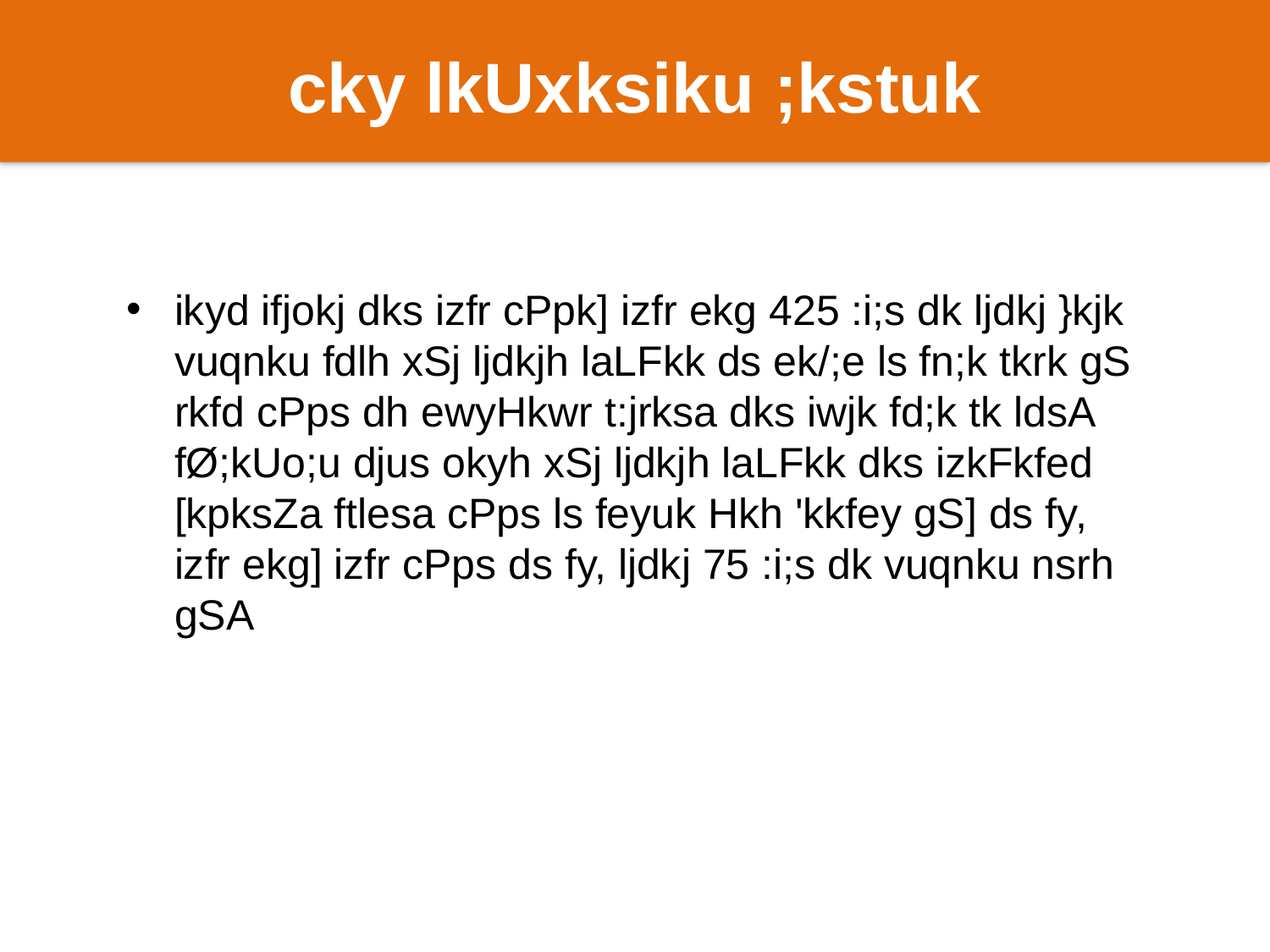

cky lkUxksiku ;kstuk
ikyd ifjokj dks izfr cPpk] izfr ekg 425 :i;s dk ljdkj }kjk vuqnku fdlh xSj ljdkjh laLFkk ds ek/;e ls fn;k tkrk gS rkfd cPps dh ewyHkwr t:jrksa dks iwjk fd;k tk ldsA fØ;kUo;u djus okyh xSj ljdkjh laLFkk dks izkFkfed [kpksZa ftlesa cPps ls feyuk Hkh 'kkfey gS] ds fy, izfr ekg] izfr cPps ds fy, ljdkj 75 :i;s dk vuqnku nsrh gSA